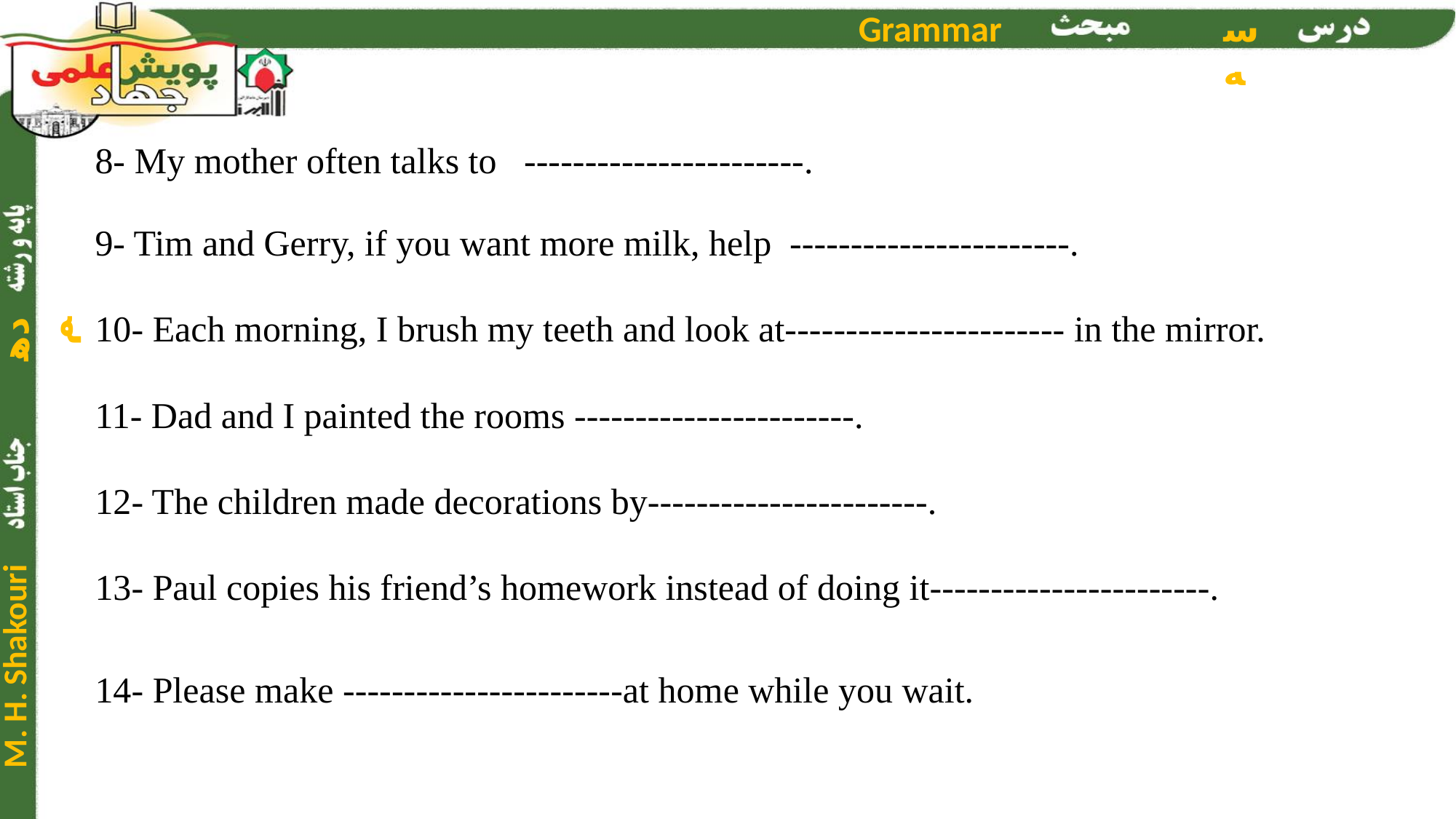

8- My mother often talks to   -----------------------.

9- Tim and Gerry, if you want more milk, help  -----------------------.

10- Each morning, I brush my teeth and look at----------------------- in the mirror.

11- Dad and I painted the rooms -----------------------.

12- The children made decorations by-----------------------.

13- Paul copies his friend’s homework instead of doing it-----------------------.

14- Please make -----------------------at home while you wait.